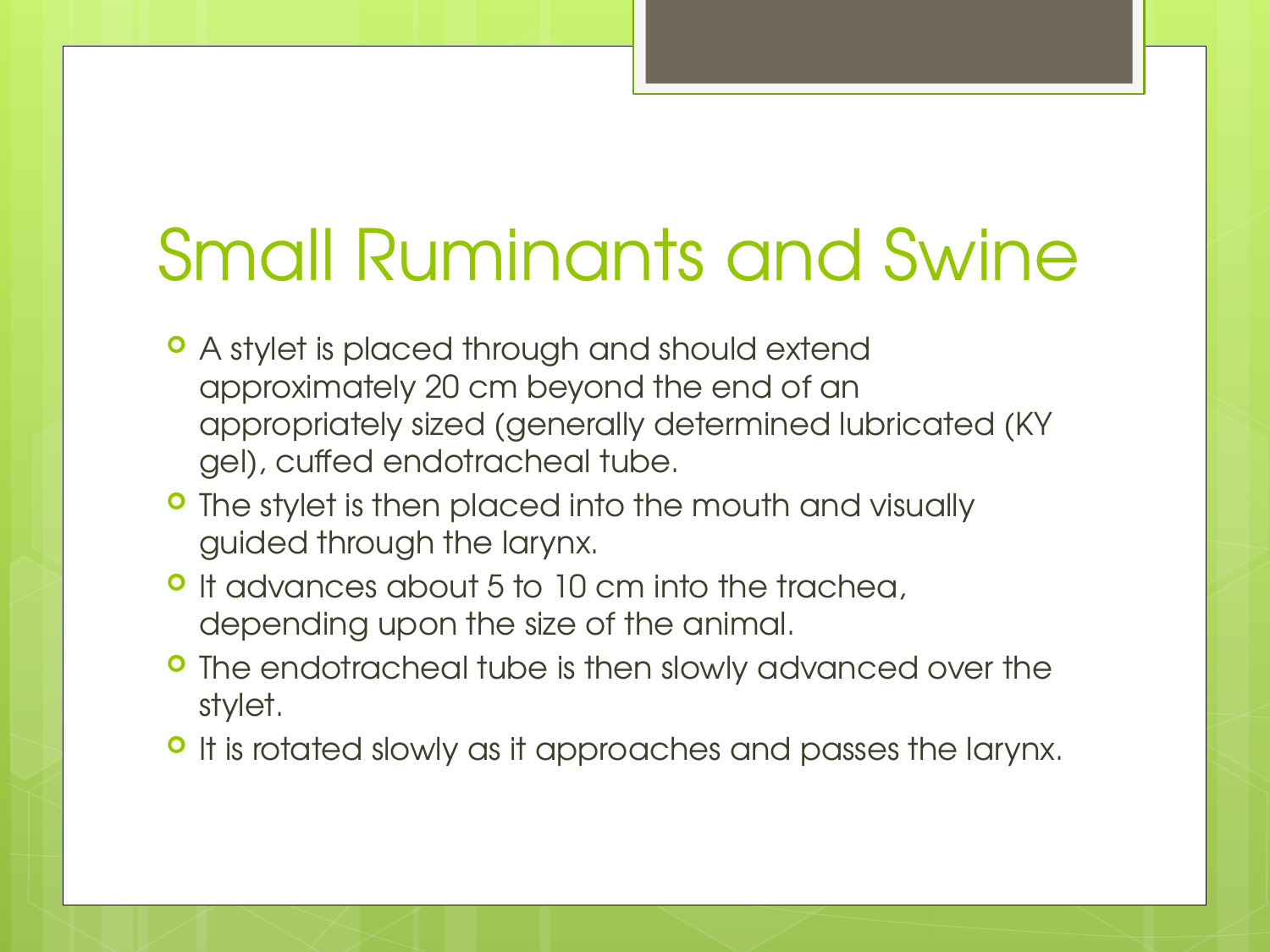

# Small Ruminants and Swine
A stylet is placed through and should extend approximately 20 cm beyond the end of an appropriately sized (generally determined lubricated (KY gel), cuffed endotracheal tube.
The stylet is then placed into the mouth and visually guided through the larynx.
It advances about 5 to 10 cm into the trachea, depending upon the size of the animal.
The endotracheal tube is then slowly advanced over the stylet.
It is rotated slowly as it approaches and passes the larynx.